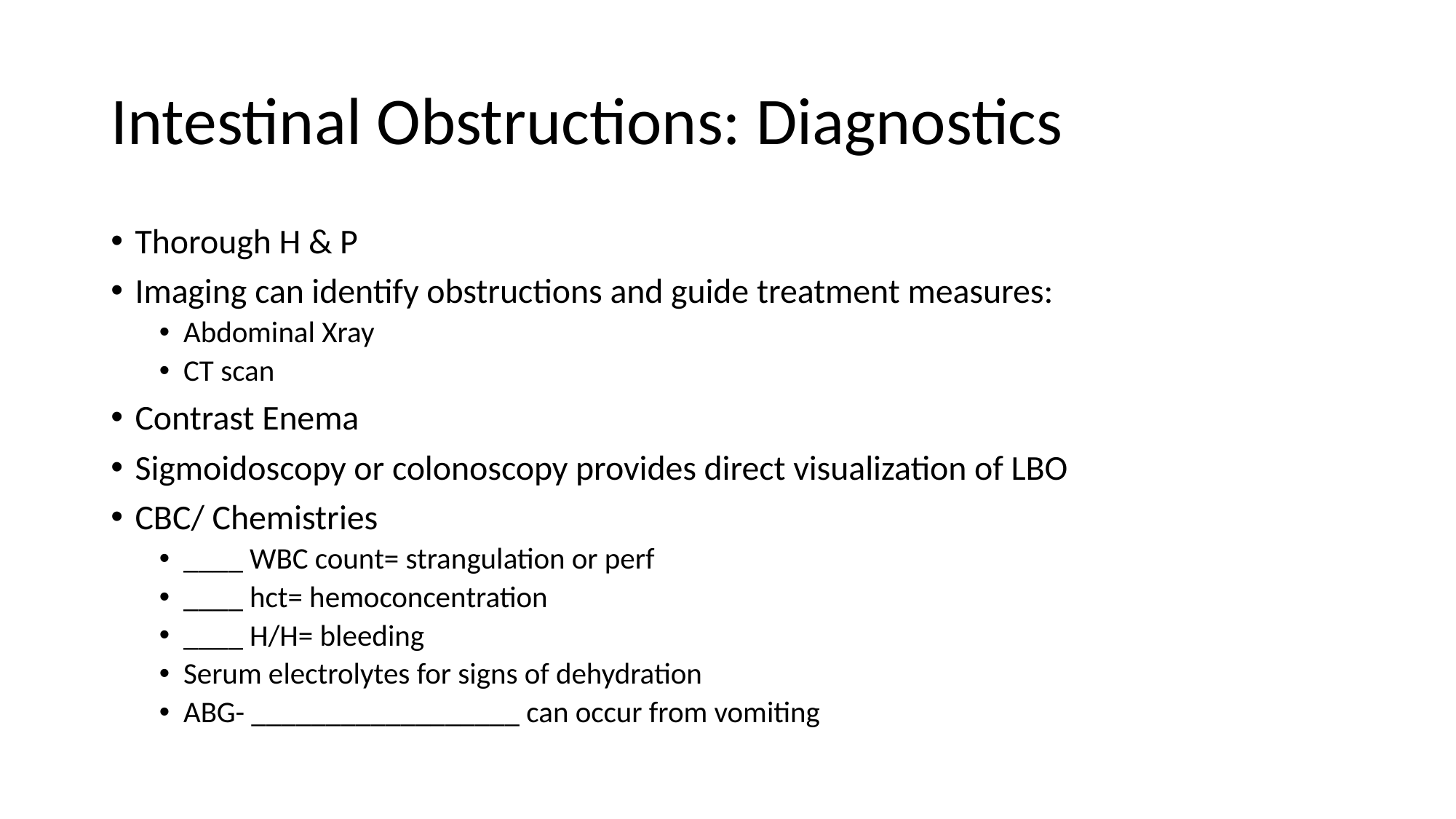

# Intestinal Obstructions: Diagnostics
Thorough H & P
Imaging can identify obstructions and guide treatment measures:
Abdominal Xray
CT scan
Contrast Enema
Sigmoidoscopy or colonoscopy provides direct visualization of LBO
CBC/ Chemistries
____ WBC count= strangulation or perf
____ hct= hemoconcentration
____ H/H= bleeding
Serum electrolytes for signs of dehydration
ABG- __________________ can occur from vomiting